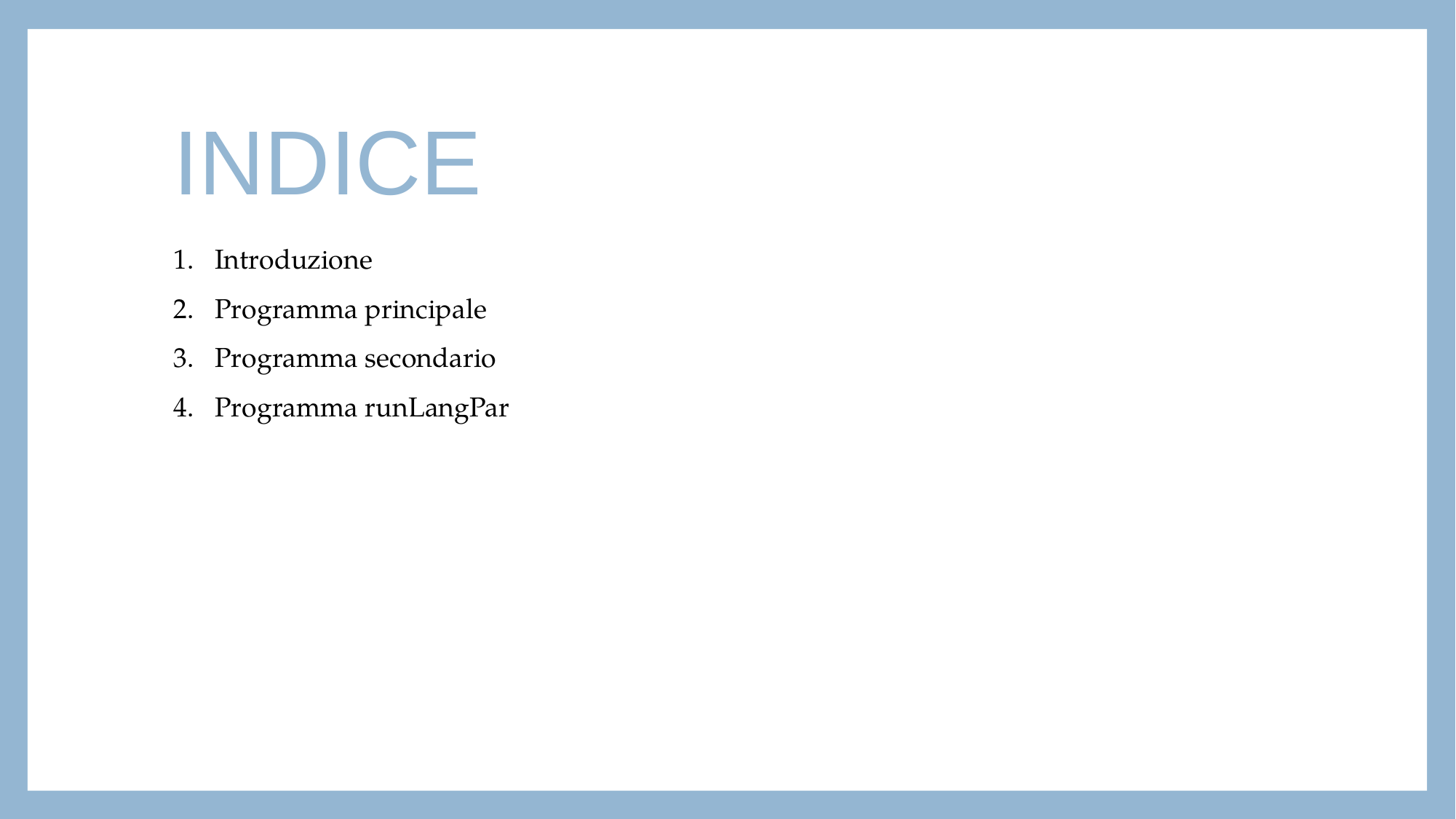

INDICE
Introduzione
Programma principale
Programma secondario
Programma runLangPar